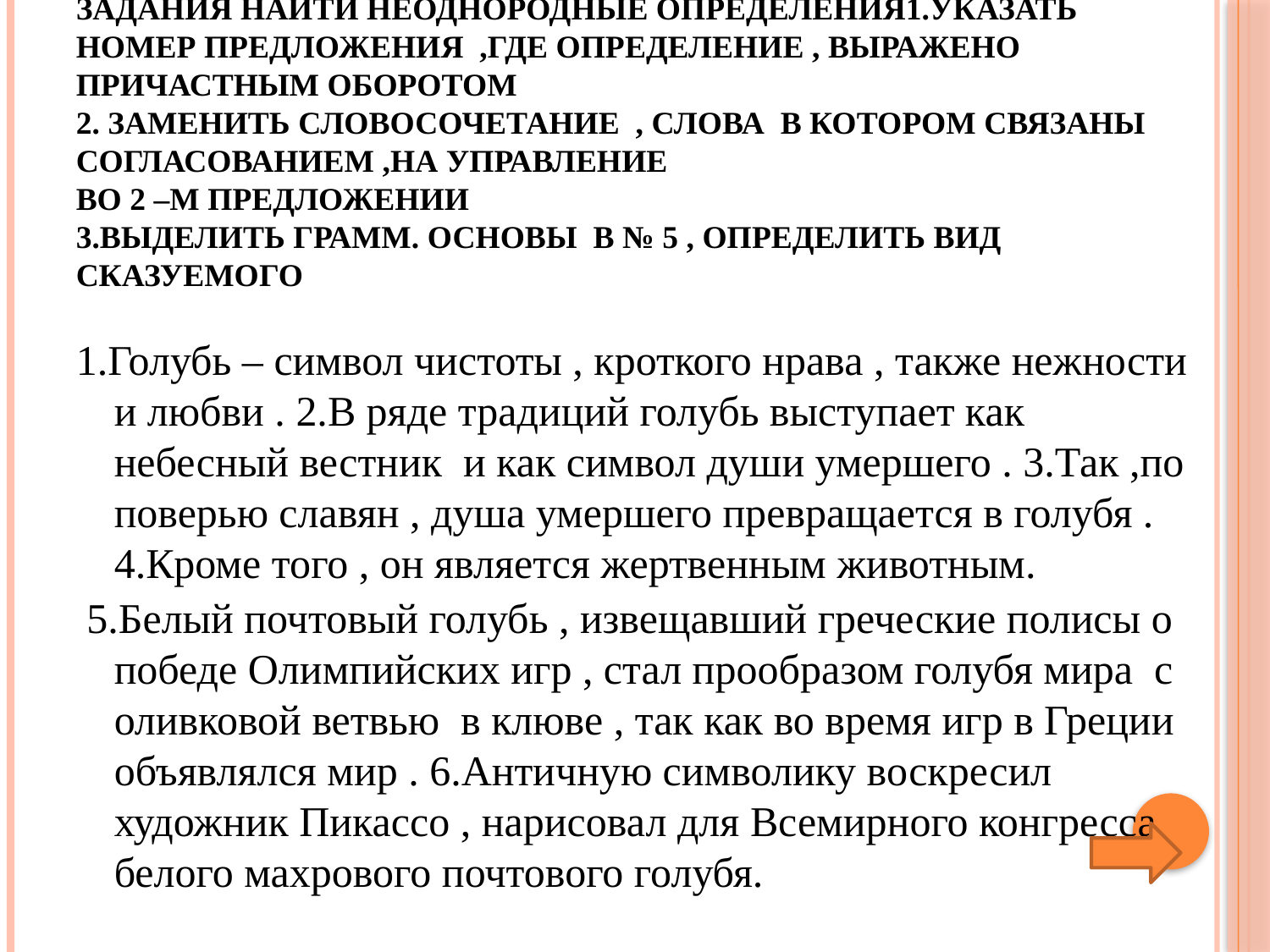

# Задания Найти неоднородные определения1.указать номер предложения  ,где определение , выражено причастным оборотом 2. Заменить словосочетание  , слова  в котором связаны  согласованием ,на управление во 2 –м предложении 3.выделить грамм. основы  в № 5 , определить вид сказуемого
1.Голубь – символ чистоты , кроткого нрава , также нежности и любви . 2.В ряде традиций голубь выступает как небесный вестник  и как символ души умершего . 3.Так ,по поверью славян , душа умершего превращается в голубя . 4.Кроме того , он является жертвенным животным.
 5.Белый почтовый голубь , извещавший греческие полисы о победе Олимпийских игр , стал прообразом голубя мира  с оливковой ветвью  в клюве , так как во время игр в Греции объявлялся мир . 6.Античную символику воскресил художник Пикассо , нарисовал для Всемирного конгресса белого махрового почтового голубя.